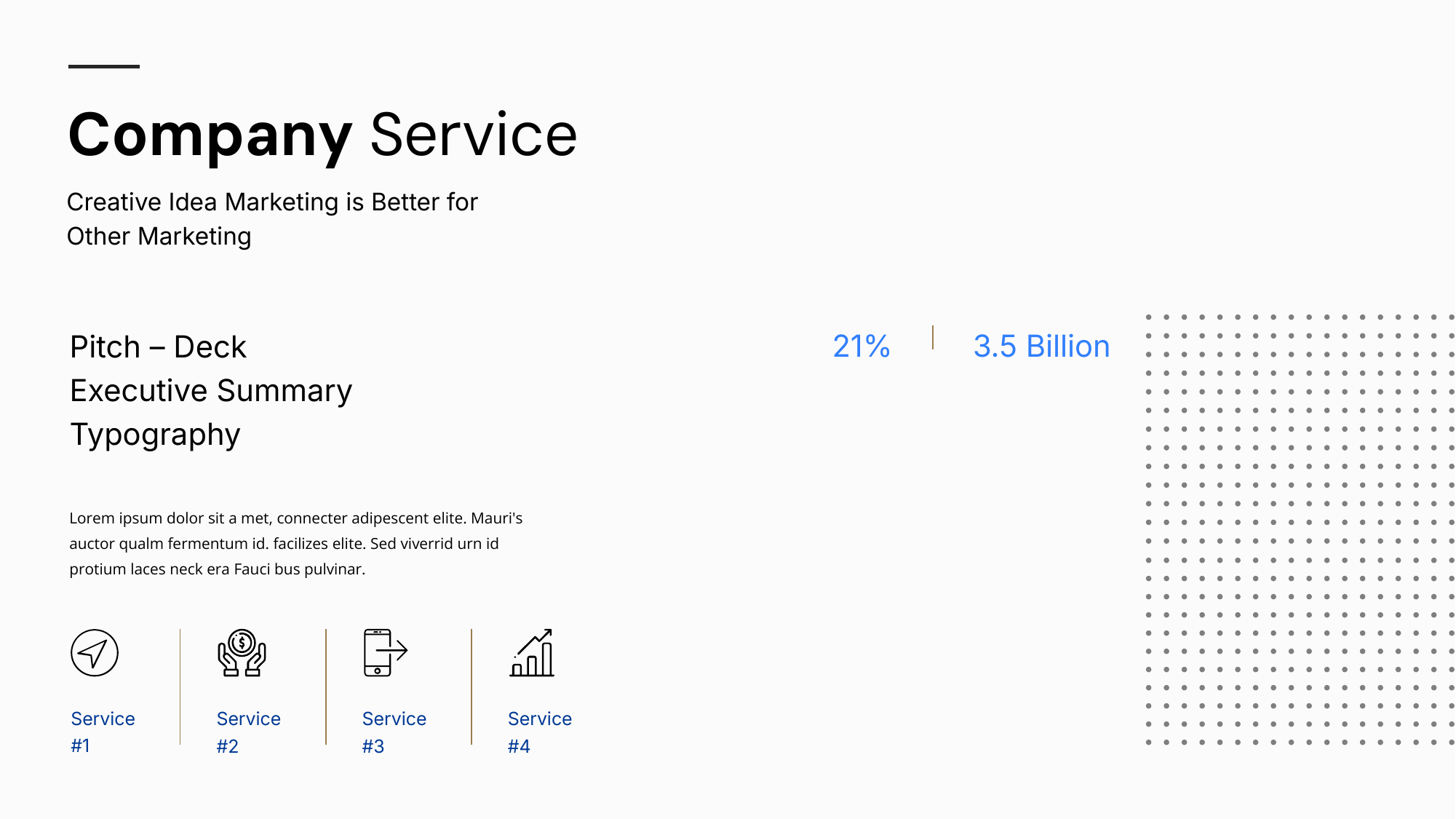

Company Service
Creative Idea Marketing is Better for Other Marketing
Pitch – Deck Executive Summary Typography

21%
3.5 Billion

Lorem ipsum dolor sit a met, connecter adipescent elite. Mauri's auctor qualm fermentum id. facilizes elite. Sed viverrid urn id protium laces neck era Fauci bus pulvinar.

Service #1
Service #2
Service #3
Service #4